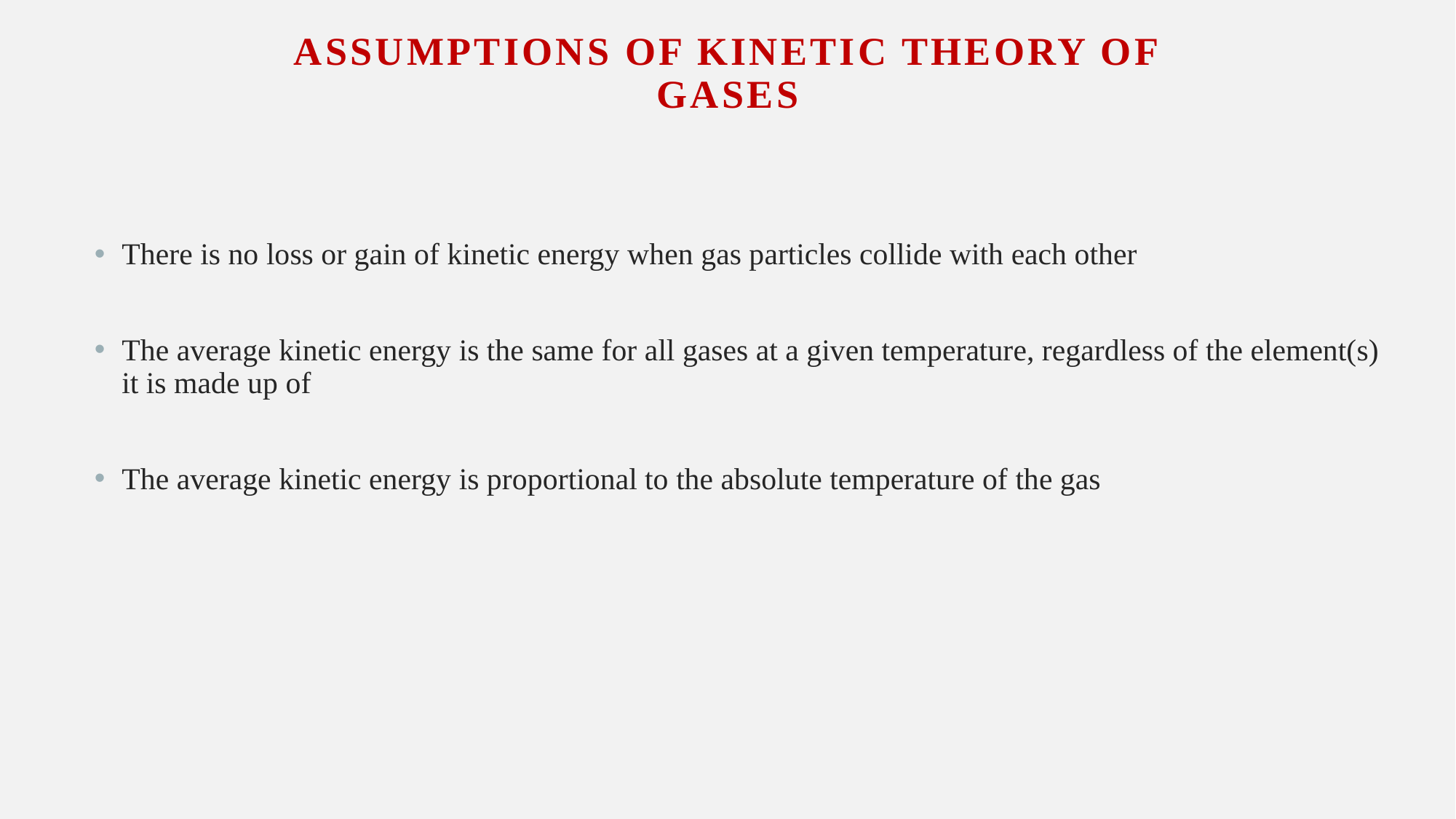

Assumptions of Kinetic Theory of Gases

There is no loss or gain of kinetic energy when gas particles collide with each other

The average kinetic energy is the same for all gases at a given temperature, regardless of the element(s) it is made up of

The average kinetic energy is proportional to the absolute temperature of the gas